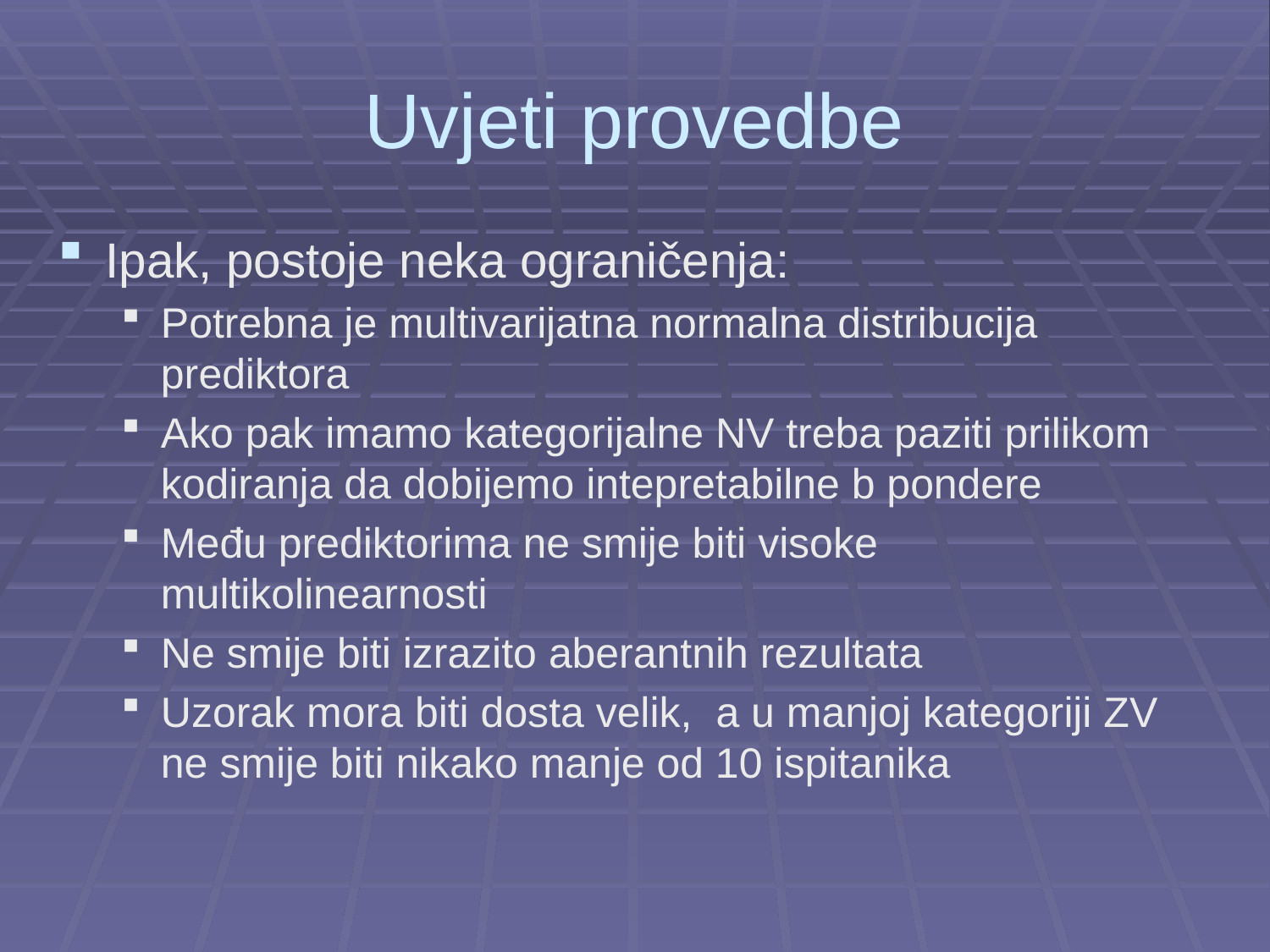

# Uvjeti provedbe
Ipak, postoje neka ograničenja:
Potrebna je multivarijatna normalna distribucija prediktora
Ako pak imamo kategorijalne NV treba paziti prilikom kodiranja da dobijemo intepretabilne b pondere
Među prediktorima ne smije biti visoke multikolinearnosti
Ne smije biti izrazito aberantnih rezultata
Uzorak mora biti dosta velik,  a u manjoj kategoriji ZV ne smije biti nikako manje od 10 ispitanika